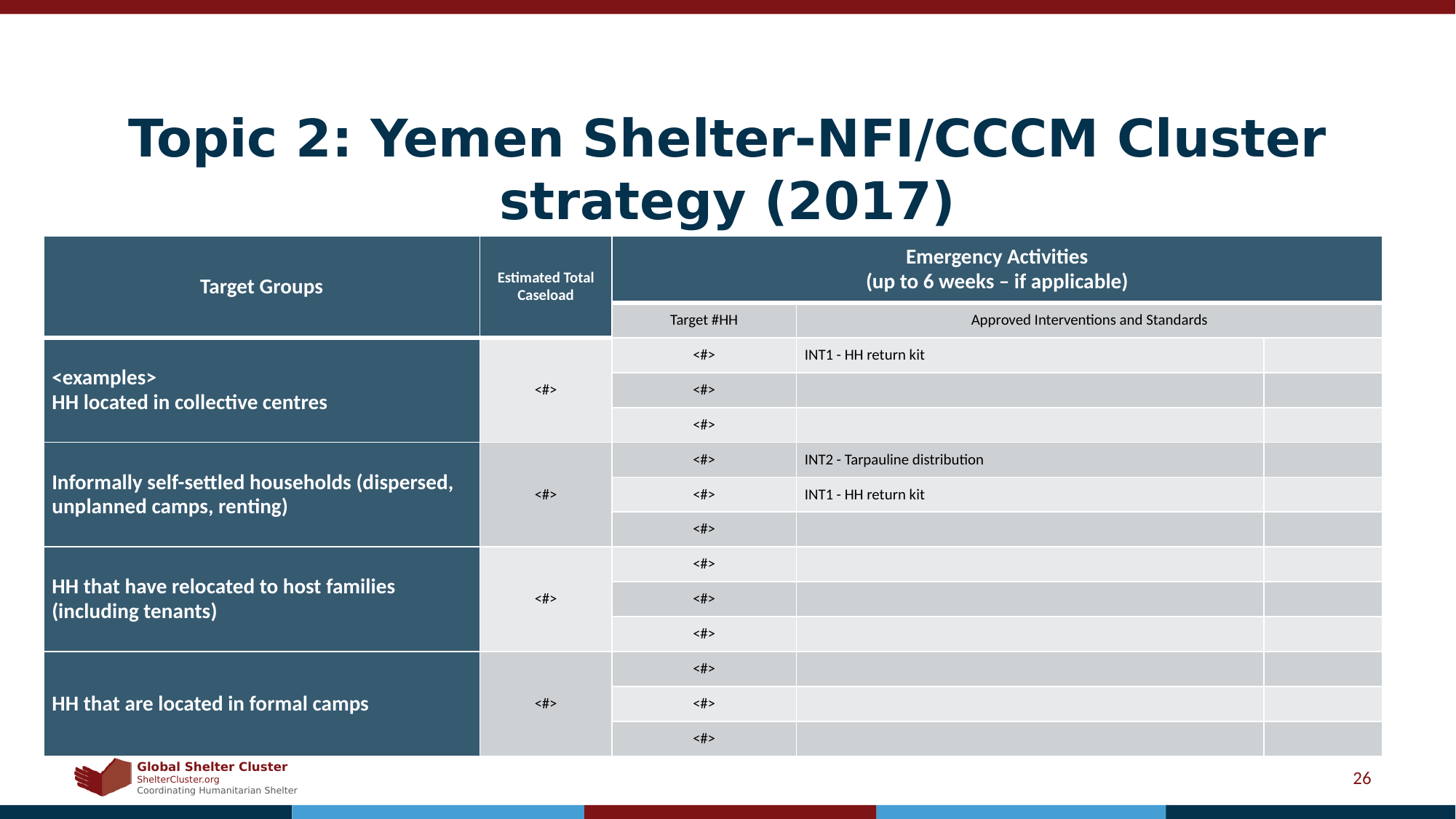

# Topic 2: Yemen Shelter-NFI/CCCM Cluster strategy (2017)
| Target Groups | Estimated Total Caseload | Emergency Activities (up to 6 weeks – if applicable) |  |  |
| --- | --- | --- | --- | --- |
|  |  | Target #HH | Approved Interventions and Standards |  |
| <examples> HH located in collective centres | <#> | <#> | INT1 - HH return kit |  |
|  |  | <#> |  |  |
|  |  | <#> |  |  |
| Informally self-settled households (dispersed, unplanned camps, renting) | <#> | <#> | INT2 - Tarpauline distribution |  |
|  |  | <#> | INT1 - HH return kit |  |
|  |  | <#> |  |  |
| HH that have relocated to host families (including tenants) | <#> | <#> |  |  |
|  |  | <#> |  |  |
|  |  | <#> |  |  |
| HH that are located in formal camps | <#> | <#> |  |  |
|  |  | <#> |  |  |
|  |  | <#> |  |  |
26